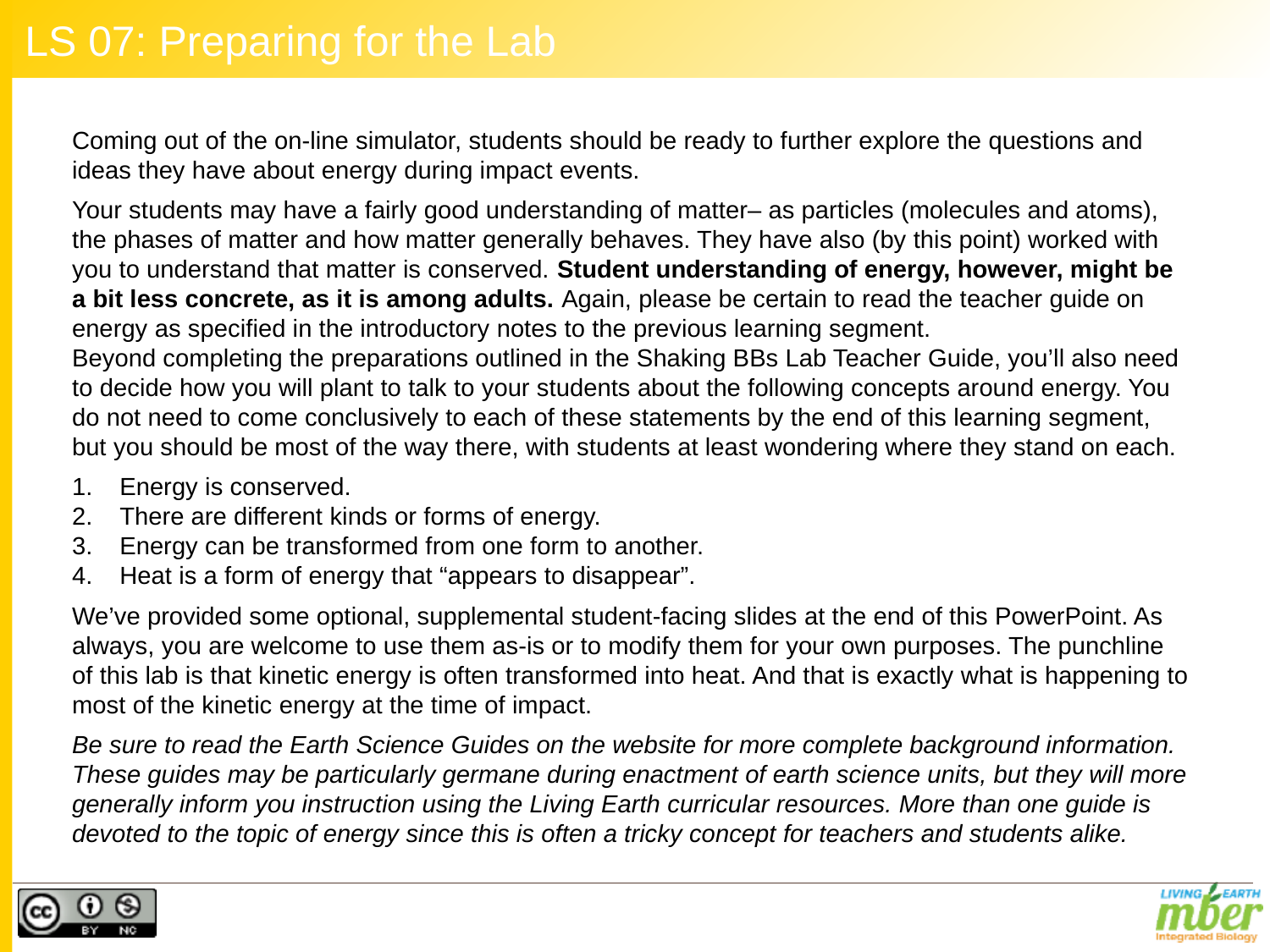

# LS 07: Preparing for the Lab
Coming out of the on-line simulator, students should be ready to further explore the questions and ideas they have about energy during impact events.
Your students may have a fairly good understanding of matter– as particles (molecules and atoms), the phases of matter and how matter generally behaves. They have also (by this point) worked with you to understand that matter is conserved. Student understanding of energy, however, might be a bit less concrete, as it is among adults. Again, please be certain to read the teacher guide on energy as specified in the introductory notes to the previous learning segment.
Beyond completing the preparations outlined in the Shaking BBs Lab Teacher Guide, you’ll also need to decide how you will plant to talk to your students about the following concepts around energy. You do not need to come conclusively to each of these statements by the end of this learning segment, but you should be most of the way there, with students at least wondering where they stand on each.
Energy is conserved.
There are different kinds or forms of energy.
Energy can be transformed from one form to another.
Heat is a form of energy that “appears to disappear”.
We’ve provided some optional, supplemental student-facing slides at the end of this PowerPoint. As always, you are welcome to use them as-is or to modify them for your own purposes. The punchline of this lab is that kinetic energy is often transformed into heat. And that is exactly what is happening to most of the kinetic energy at the time of impact.
Be sure to read the Earth Science Guides on the website for more complete background information. These guides may be particularly germane during enactment of earth science units, but they will more generally inform you instruction using the Living Earth curricular resources. More than one guide is devoted to the topic of energy since this is often a tricky concept for teachers and students alike.